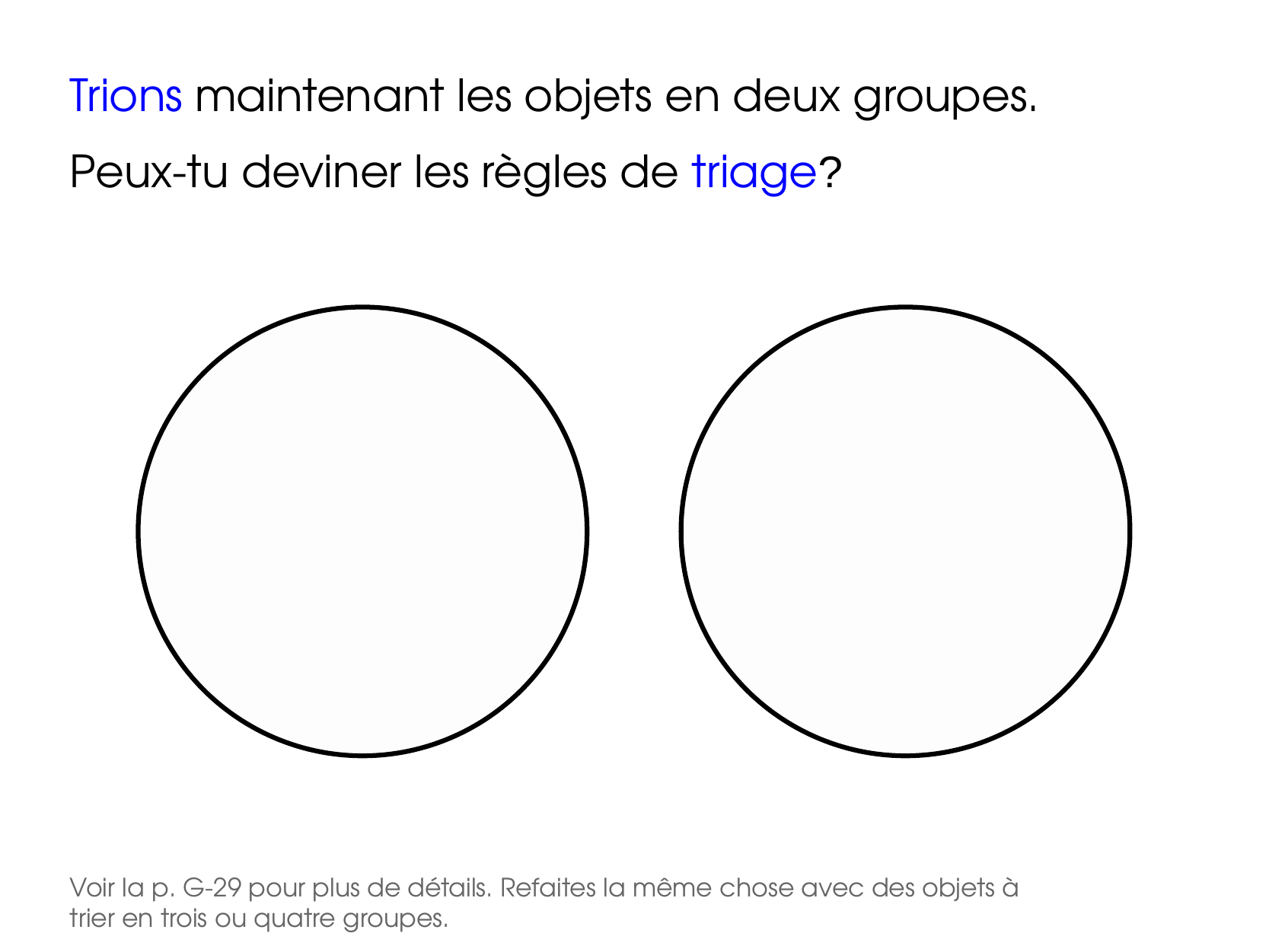

Trions maintenant les objets en deux groupes.
Peux-tu deviner les règles de triage?

Voir la p. G-29 pour plus de détails. Refaites la même chose avec des objets à trier en trois ou quatre groupes.